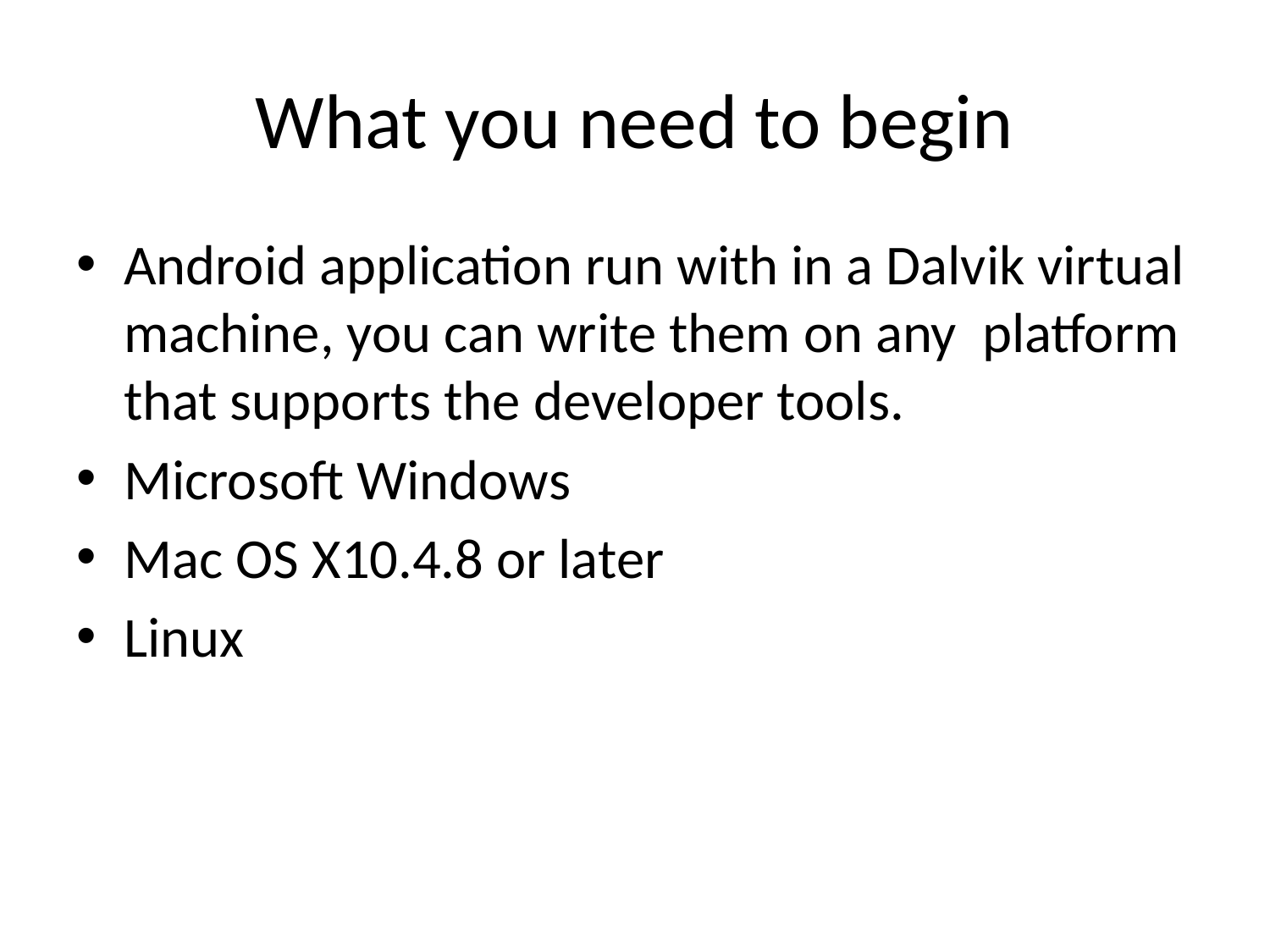

# What you need to begin
Android application run with in a Dalvik virtual machine, you can write them on any  platform that supports the developer tools.
Microsoft Windows
Mac OS X10.4.8 or later
Linux